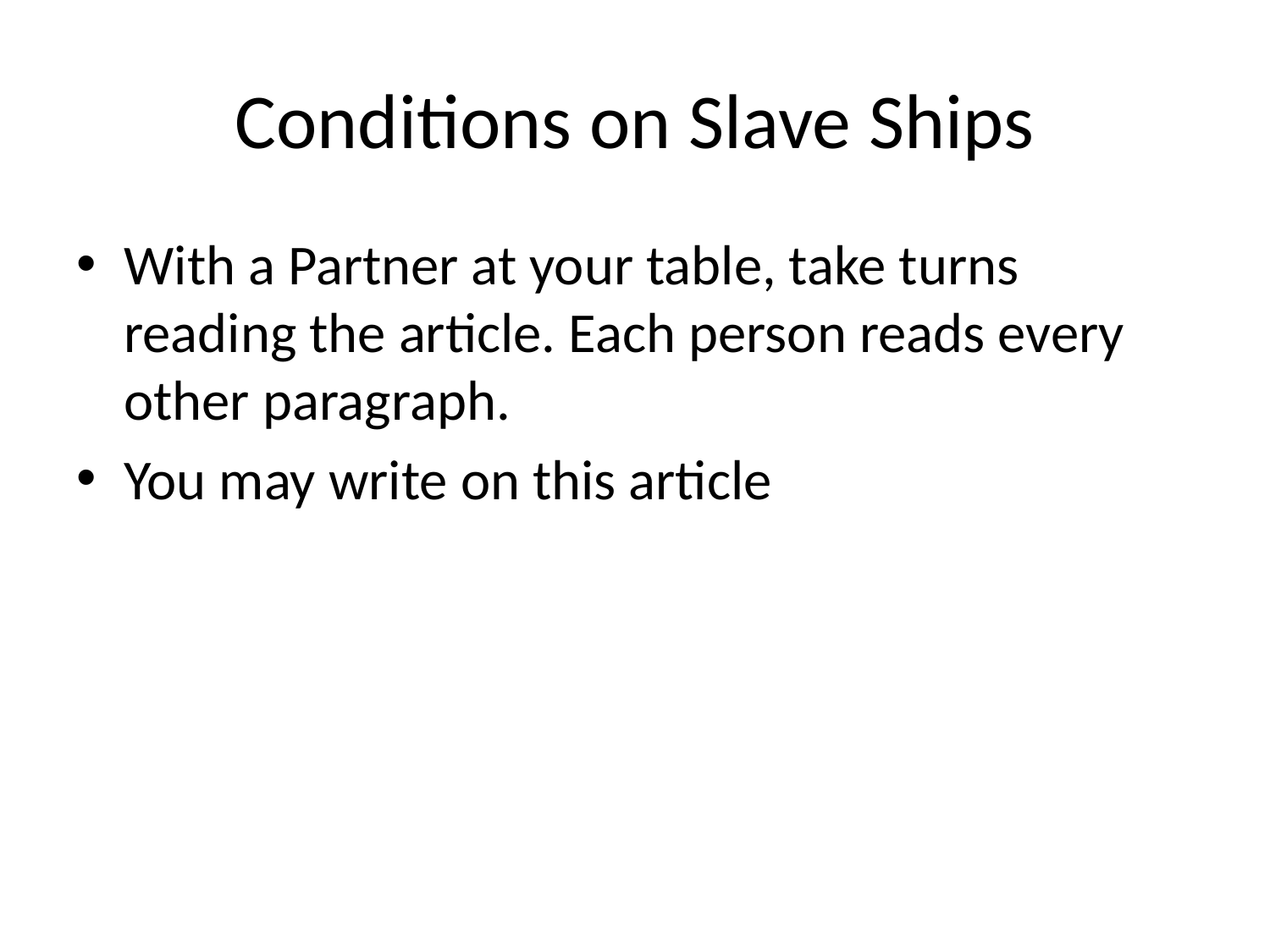

# Conditions on Slave Ships
With a Partner at your table, take turns reading the article. Each person reads every other paragraph.
You may write on this article